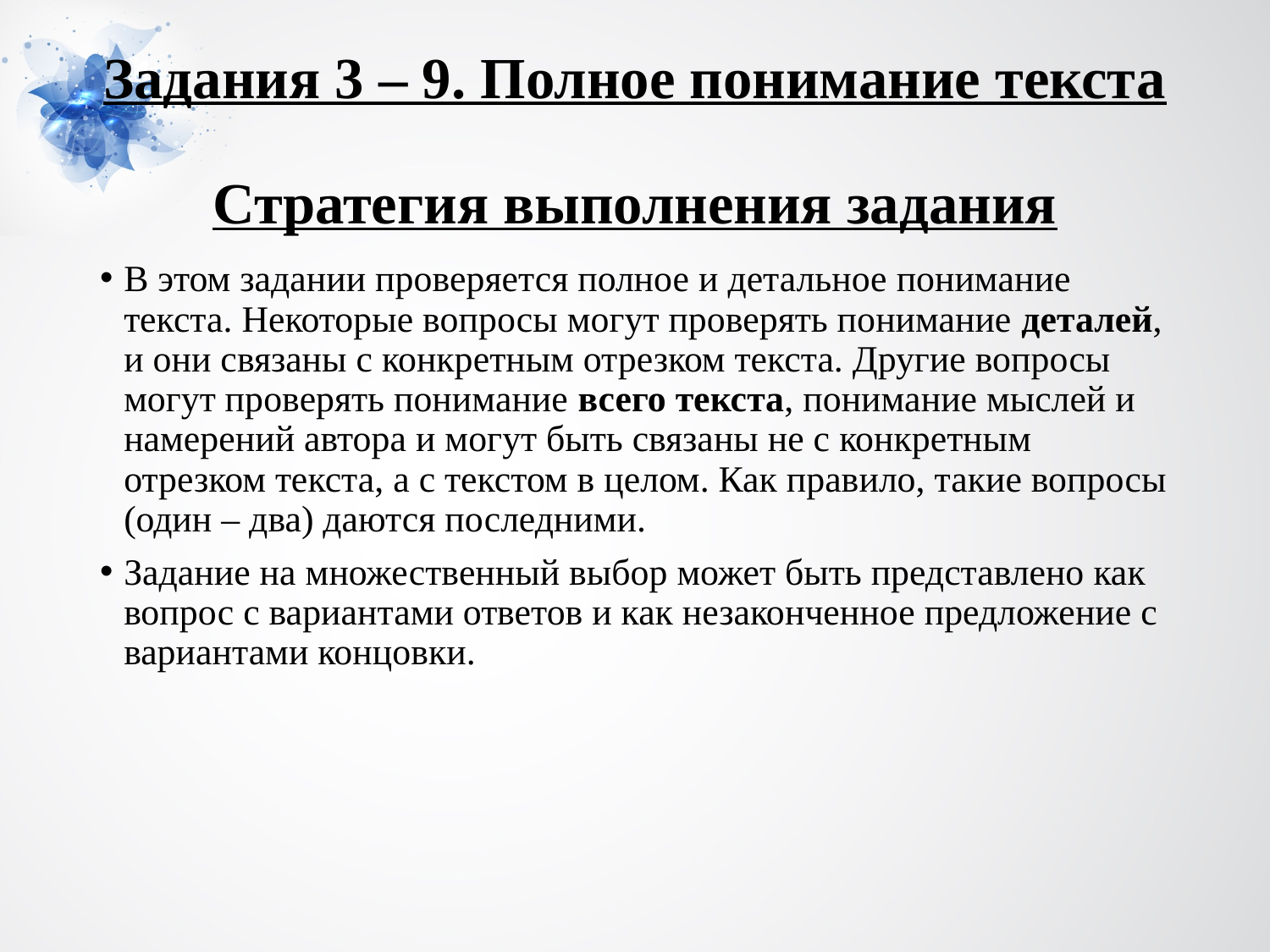

# Задания 3 – 9. Полное понимание текста Стратегия выполнения задания
В этом задании проверяется полное и детальное понимание текста. Некоторые вопросы могут проверять понимание деталей, и они связаны с конкретным отрезком текста. Другие вопросы могут проверять понимание всего текста, понимание мыслей и намерений автора и могут быть связаны не с конкретным отрезком текста, а с текстом в целом. Как правило, такие вопросы (один – два) даются последними.
Задание на множественный выбор может быть представлено как вопрос с вариантами ответов и как незаконченное предложение с вариантами концовки.